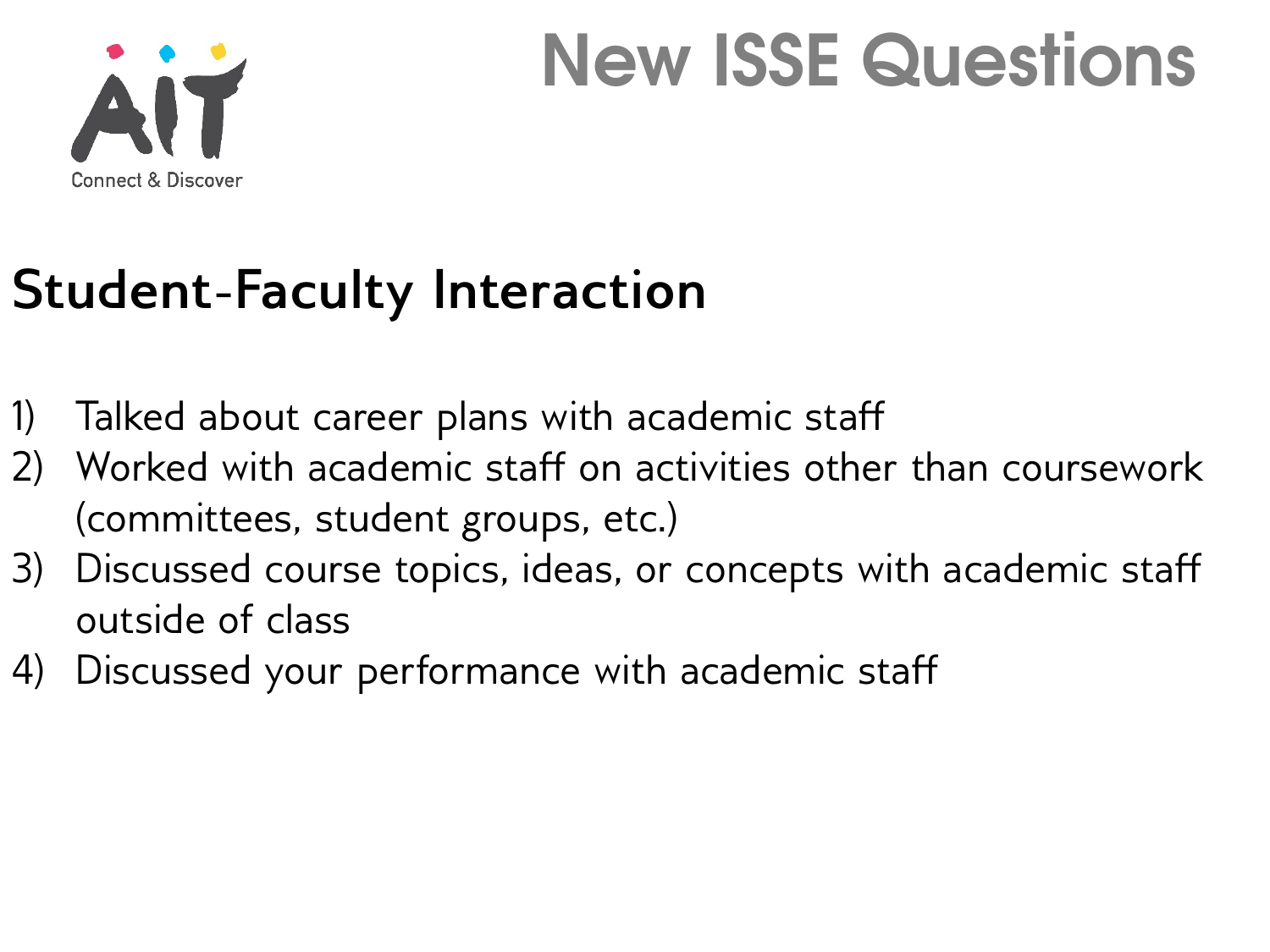

# New ISSE Questions
Student-Faculty Interaction

Talked about career plans with academic staff
Worked with academic staff on activities other than coursework (committees, student groups, etc.)
Discussed course topics, ideas, or concepts with academic staff outside of class
Discussed your performance with academic staff